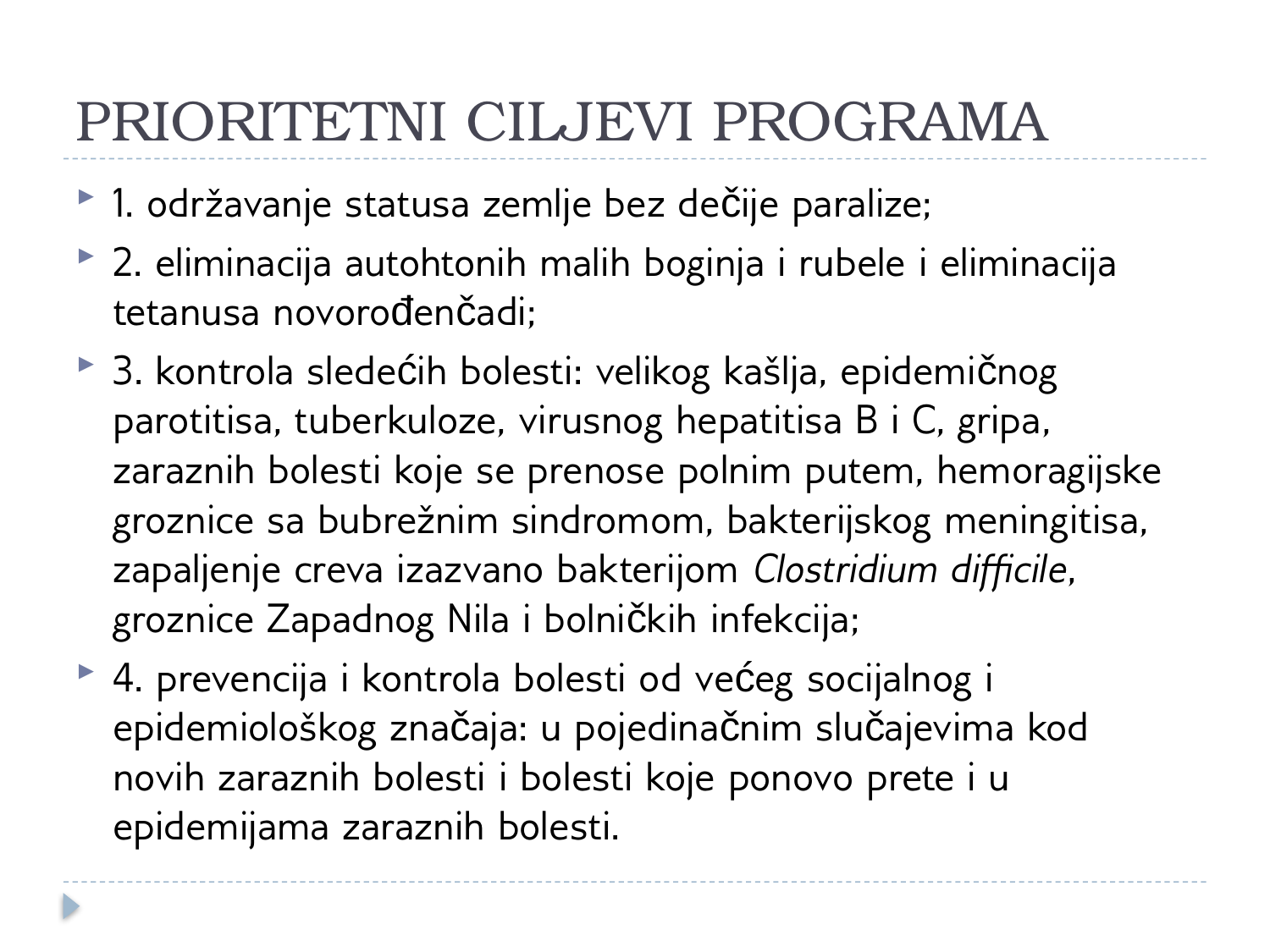

# PRIORITETNI CILJEVI PROGRAMA
1. održavanje statusa zemlje bez dečije paralize;
2. eliminacija autohtonih malih boginja i rubele i eliminacija tetanusa novorođenčadi;
3. kontrola sledećih bolesti: velikog kašlja, epidemičnog parotitisa, tuberkuloze, virusnog hepatitisa B i C, gripa, zaraznih bolesti koje se prenose polnim putem, hemoragijske groznice sa bubrežnim sindromom, bakterijskog meningitisa, zapaljenje creva izazvano bakterijom Clostridium difficile, groznice Zapadnog Nila i bolničkih infekcija;
4. prevencija i kontrola bolesti od većeg socijalnog i epidemiološkog značaja: u pojedinačnim slučajevima kod novih zaraznih bolesti i bolesti koje ponovo prete i u epidemijama zaraznih bolesti.